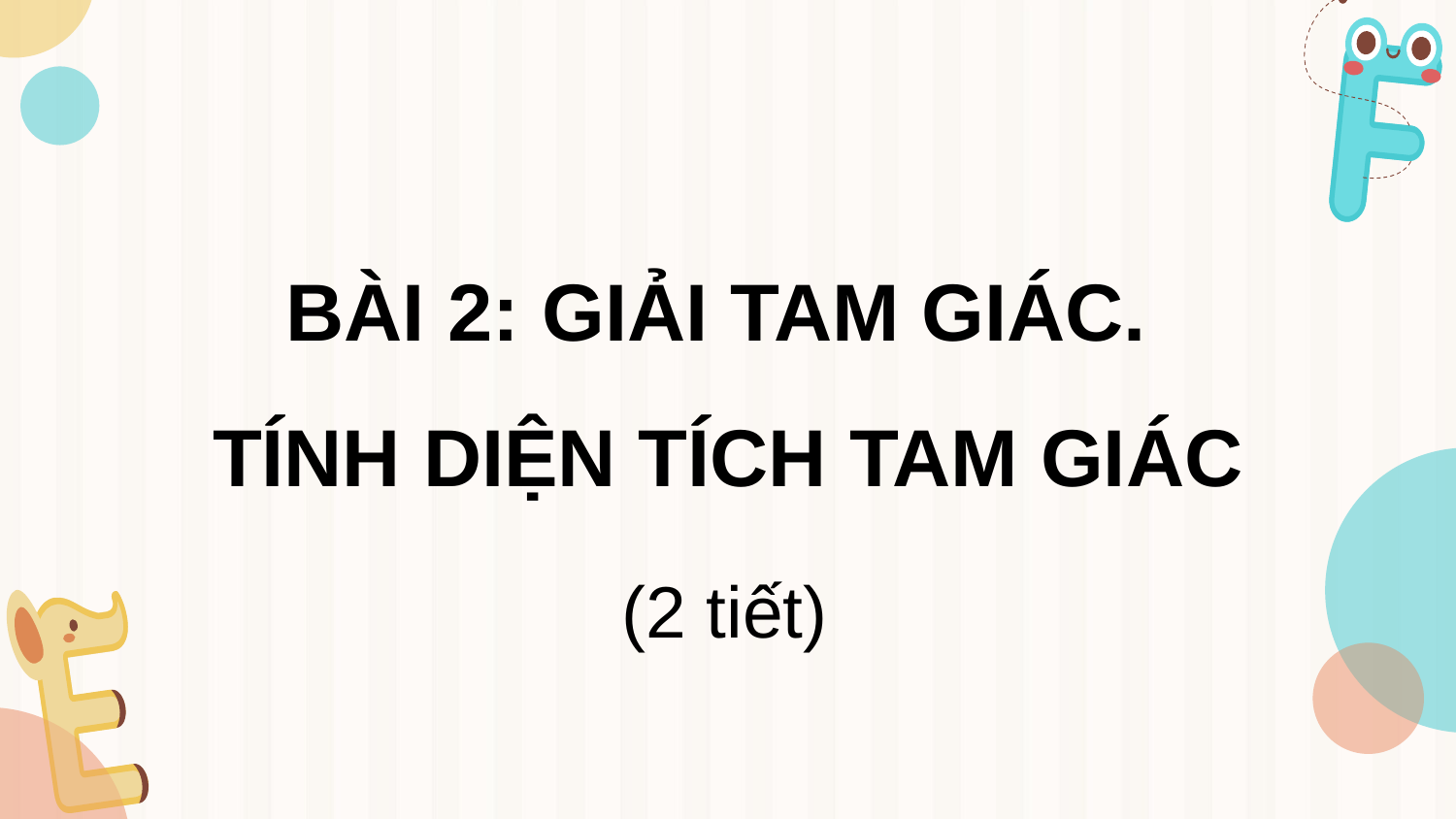

BÀI 2: GIẢI TAM GIÁC.
TÍNH DIỆN TÍCH TAM GIÁC
(2 tiết)